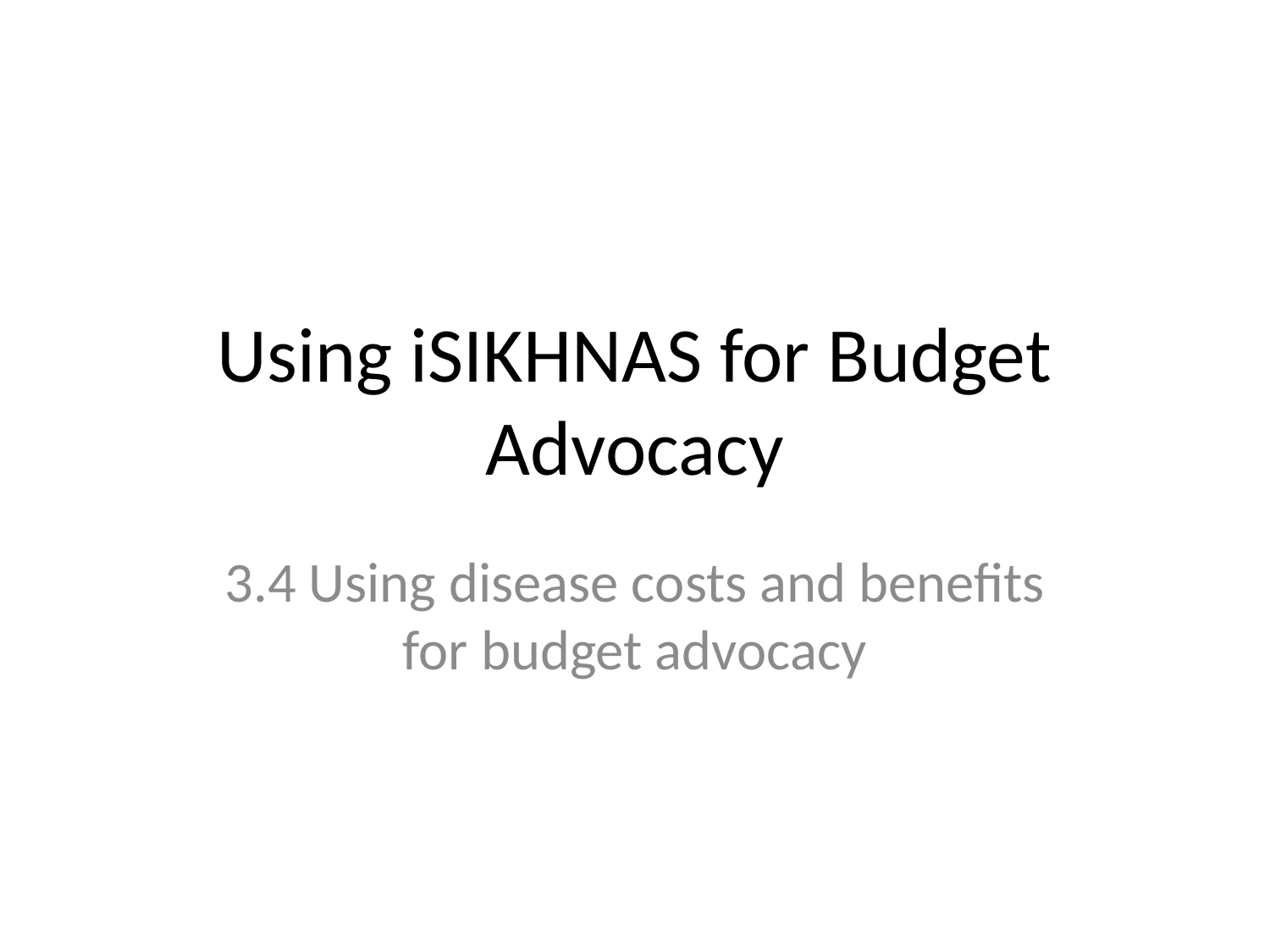

# Using iSIKHNAS for Budget Advocacy
3.4 Using disease costs and benefits for budget advocacy